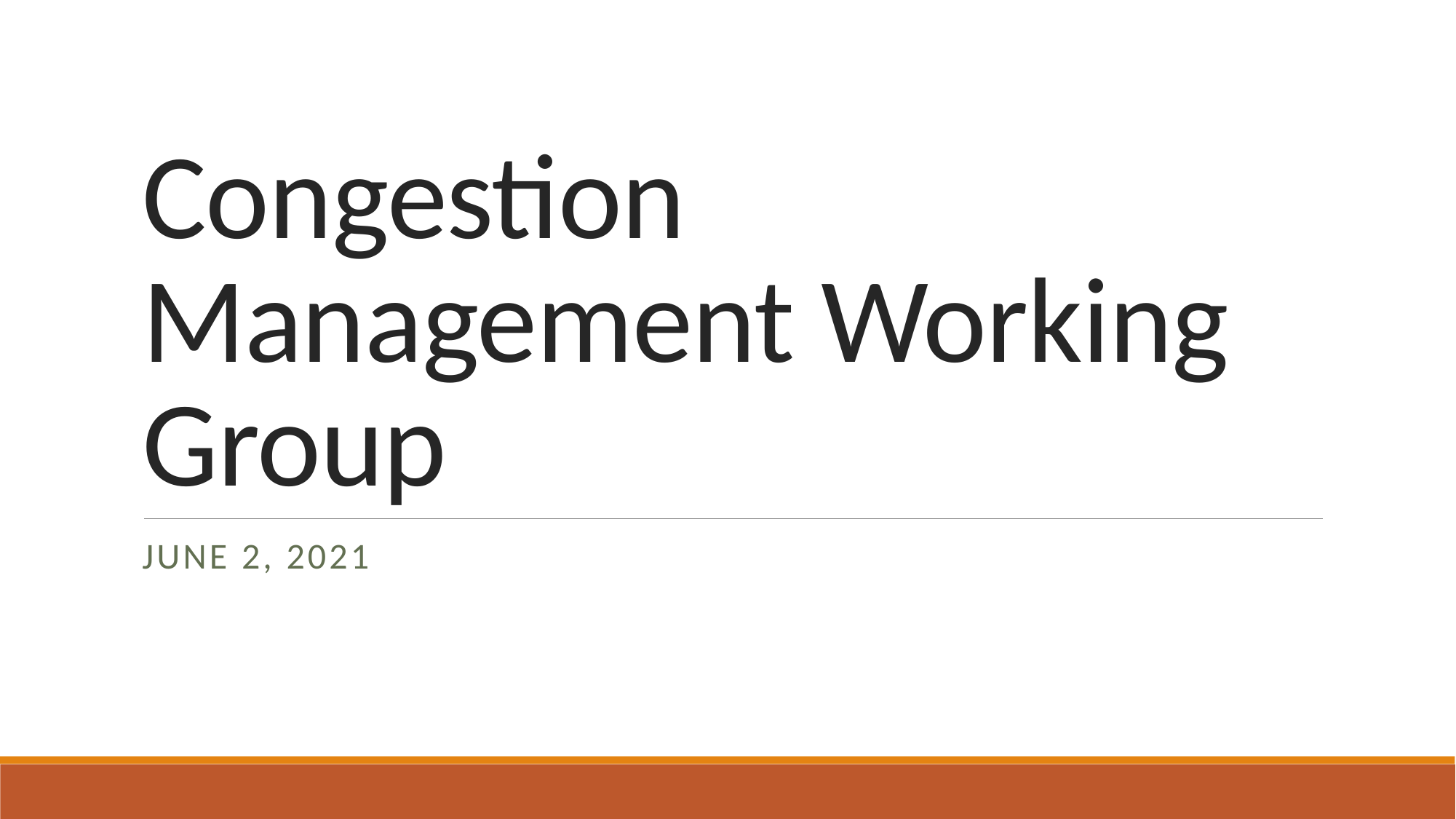

# Congestion Management Working Group
June 2, 2021